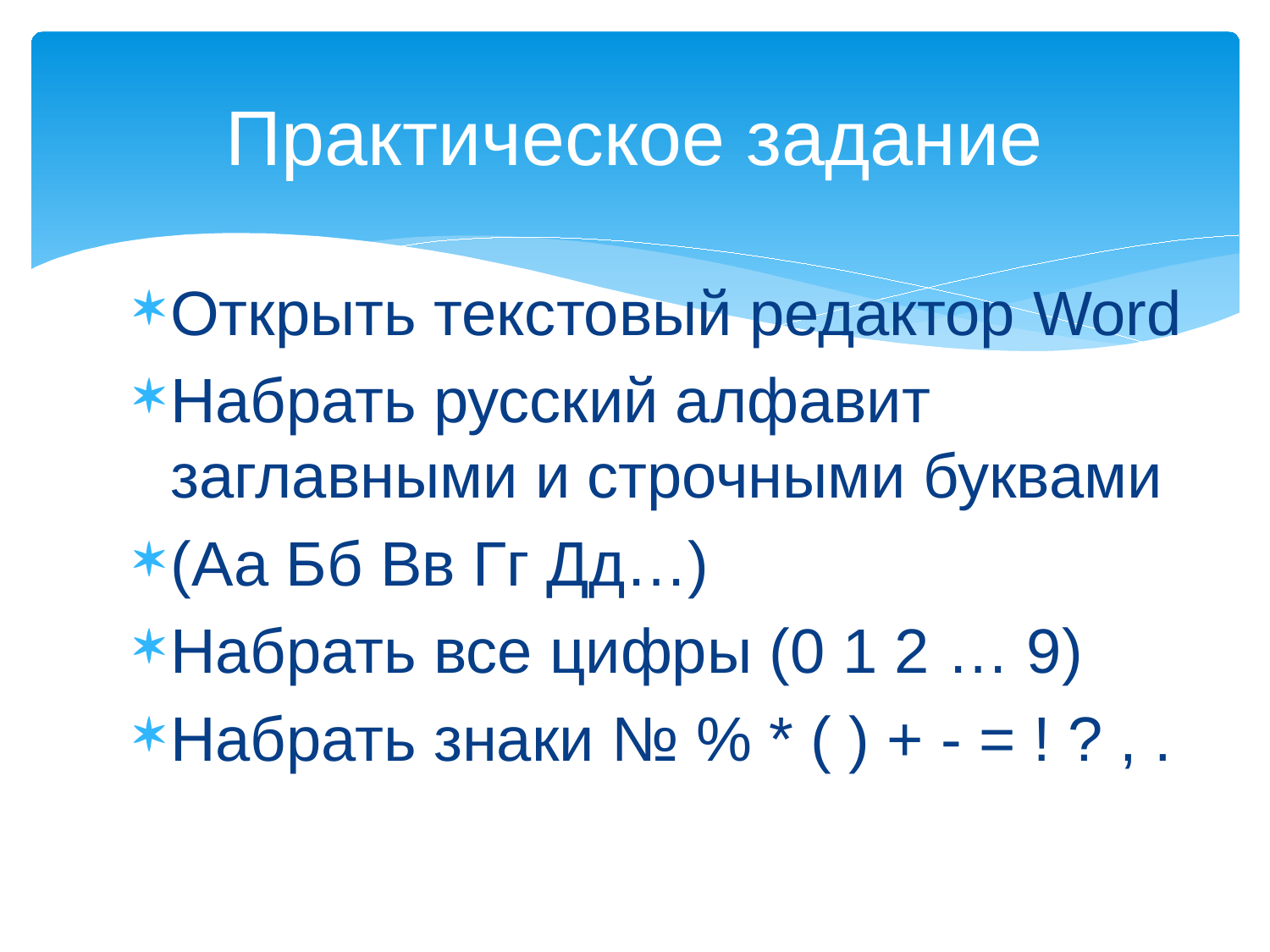

# Практическое задание
Открыть текстовый редактор Word
Набрать русский алфавит заглавными и строчными буквами
(Аа Бб Вв Гг Дд…)
Набрать все цифры (0 1 2 … 9)
Набрать знаки № % * ( ) + - = ! ? , .